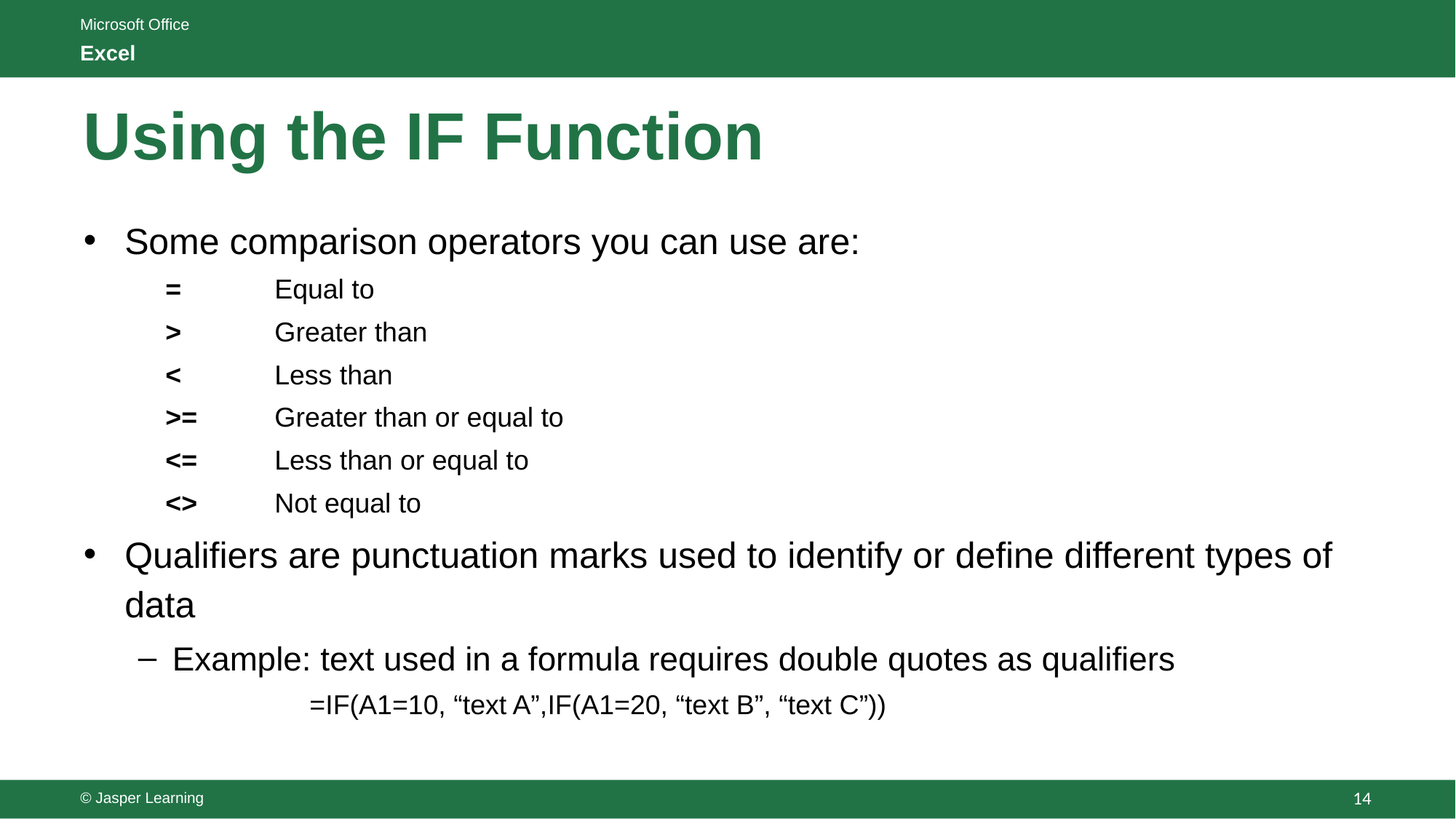

# Using the IF Function
Some comparison operators you can use are:
=	Equal to
>	Greater than
<	Less than
>=	Greater than or equal to
<=	Less than or equal to
<>	Not equal to
Qualifiers are punctuation marks used to identify or define different types of data
Example: text used in a formula requires double quotes as qualifiers
 =IF(A1=10, “text A”,IF(A1=20, “text B”, “text C”))

© Jasper Learning
14